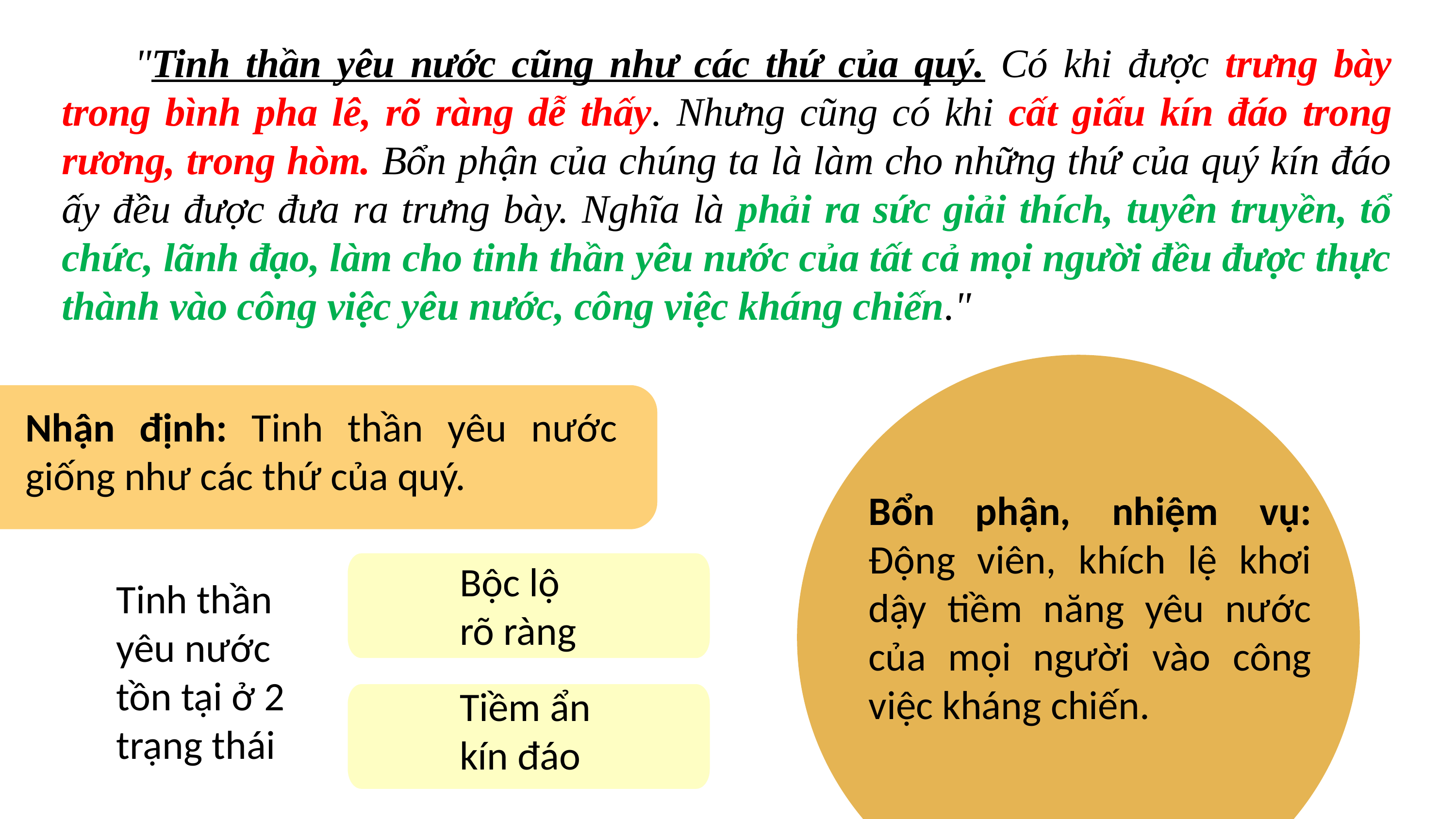

"Tinh thần yêu nước cũng như các thứ của quý. Có khi được trưng bày trong bình pha lê, rõ ràng dễ thấy. Nhưng cũng có khi cất giấu kín đáo trong rương, trong hòm. Bổn phận của chúng ta là làm cho những thứ của quý kín đáo ấy đều được đưa ra trưng bày. Nghĩa là phải ra sức giải thích, tuyên truyền, tổ chức, lãnh đạo, làm cho tinh thần yêu nước của tất cả mọi người đều được thực thành vào công việc yêu nước, công việc kháng chiến."

Nhận định: Tinh thần yêu nước giống như các thứ của quý.
Bổn phận, nhiệm vụ: Động viên, khích lệ khơi dậy tiềm năng yêu nước của mọi người vào công việc kháng chiến.
Bộc lộ
rõ ràng

Tinh thần
yêu nước
tồn tại ở 2
trạng thái
Tiềm ẩn
kín đáo